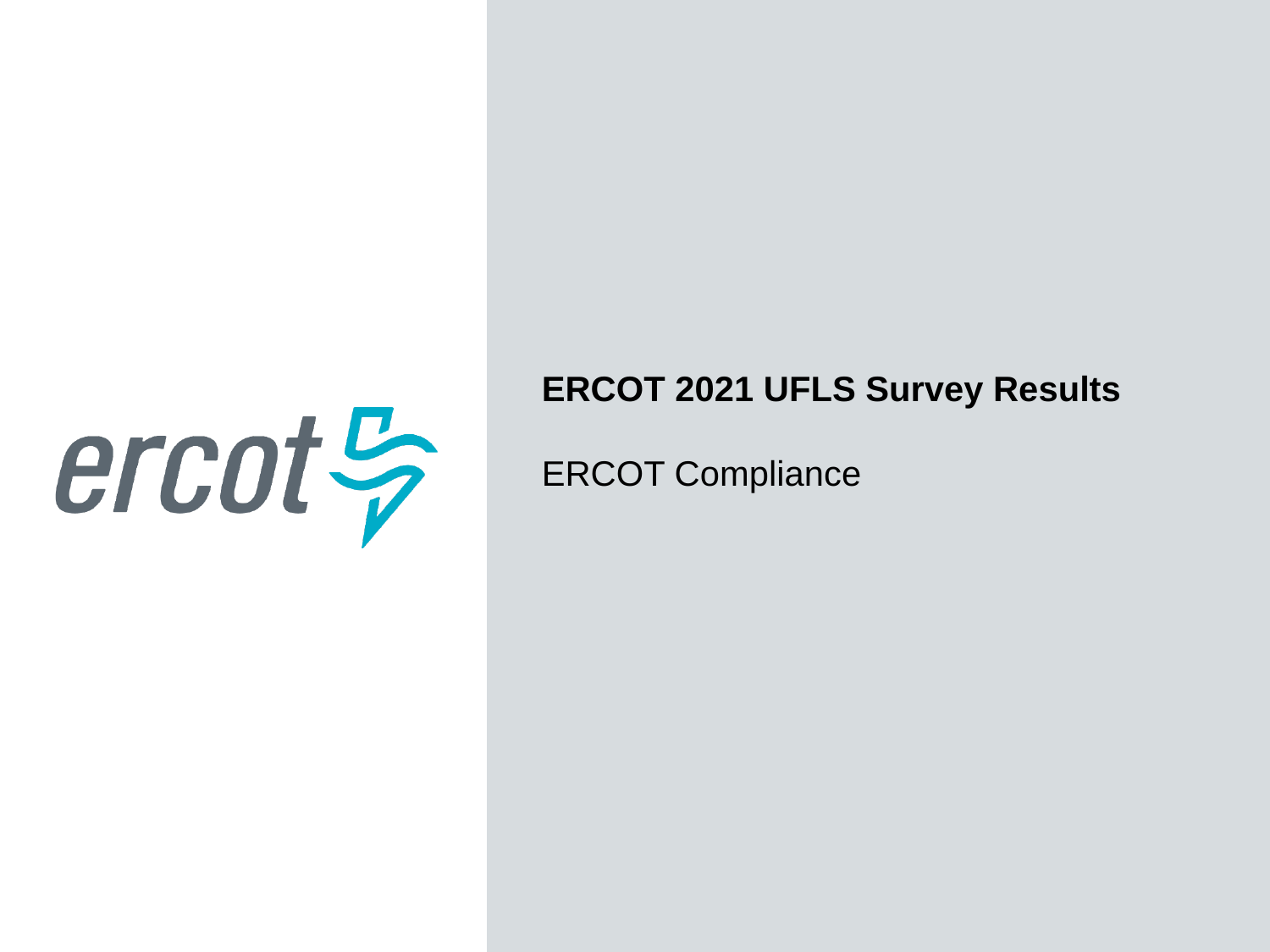

ERCOT 2021 UFLS Survey Results

ERCOT Compliance